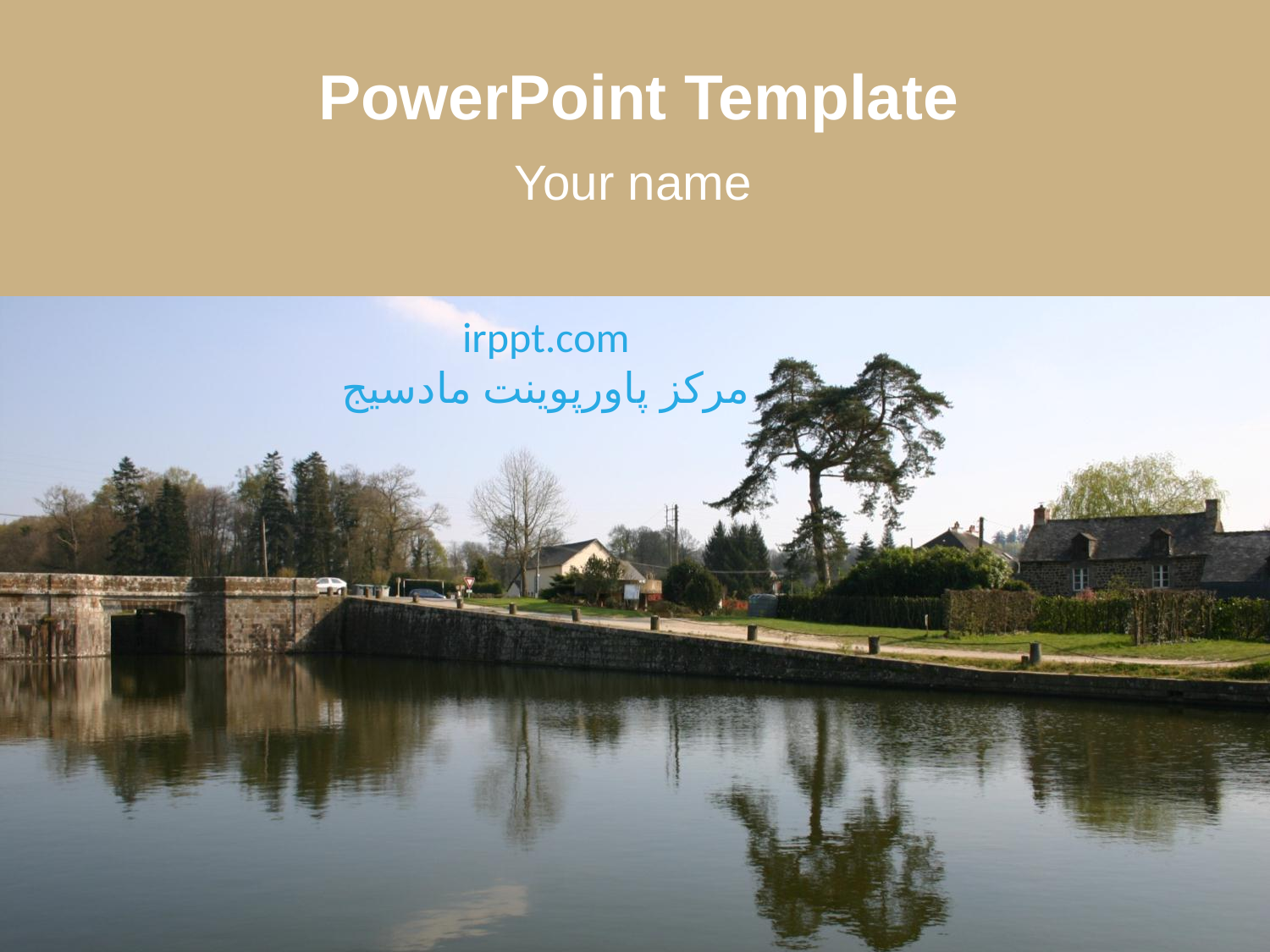

# PowerPoint Template
Your name
irppt.com
مرکز پاورپوینت مادسیج